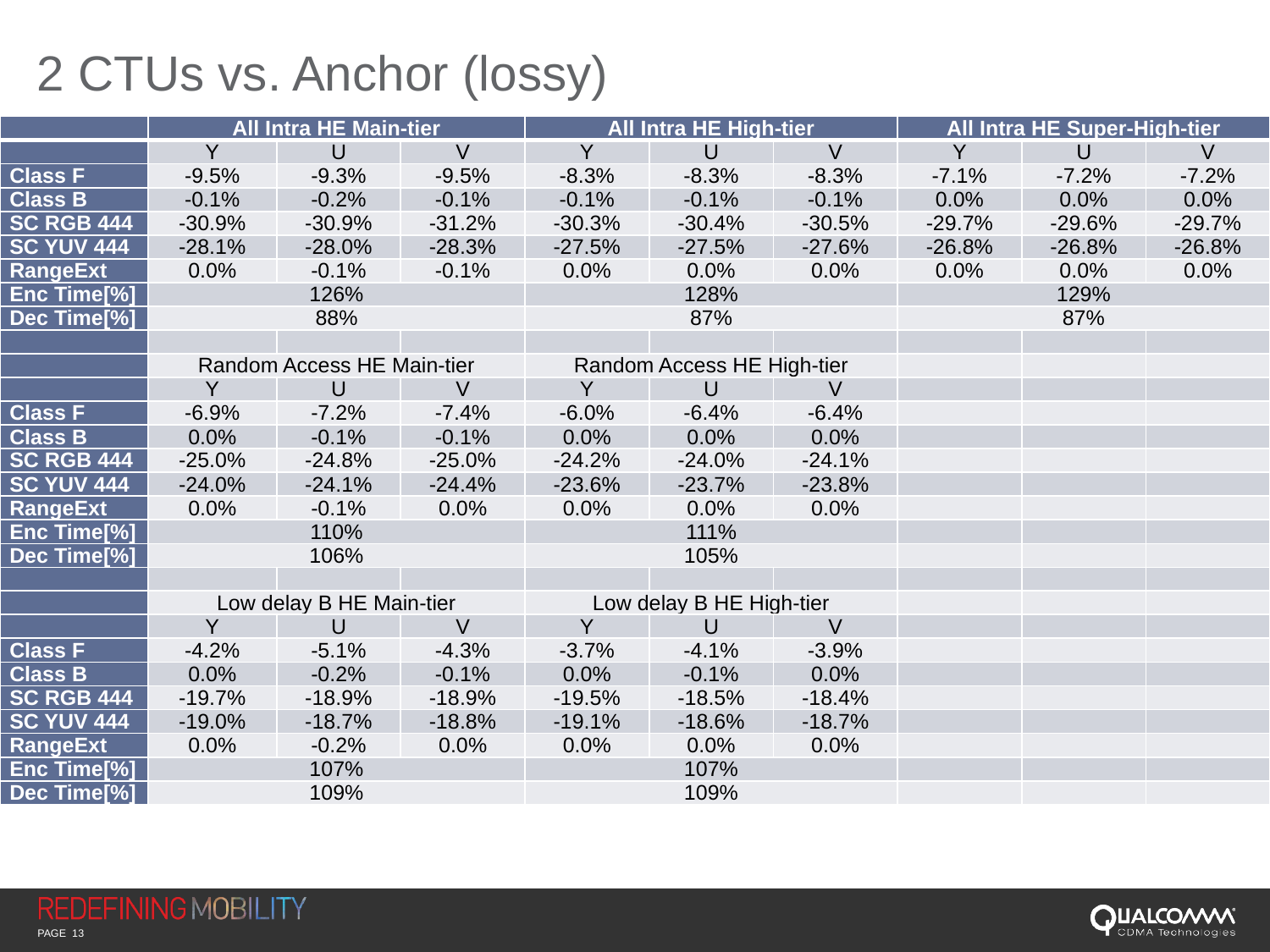

# 2 CTUs vs. Anchor (lossy)
|  | All Intra HE Main-tier |  |  | All Intra HE High-tier |  |  | All Intra HE Super-High-tier |  |  |
| --- | --- | --- | --- | --- | --- | --- | --- | --- | --- |
|  | Y | U | V | Y | U | V | Y | U | V |
| Class F | -9.5% | -9.3% | -9.5% | -8.3% | -8.3% | -8.3% | -7.1% | -7.2% | -7.2% |
| Class B | -0.1% | -0.2% | -0.1% | -0.1% | -0.1% | -0.1% | 0.0% | 0.0% | 0.0% |
| SC RGB 444 | -30.9% | -30.9% | -31.2% | -30.3% | -30.4% | -30.5% | -29.7% | -29.6% | -29.7% |
| SC YUV 444 | -28.1% | -28.0% | -28.3% | -27.5% | -27.5% | -27.6% | -26.8% | -26.8% | -26.8% |
| RangeExt | 0.0% | -0.1% | -0.1% | 0.0% | 0.0% | 0.0% | 0.0% | 0.0% | 0.0% |
| Enc Time[%] | 126% |  |  | 128% |  |  | 129% |  |  |
| Dec Time[%] | 88% |  |  | 87% |  |  | 87% |  |  |
|  |  |  |  |  |  |  |  |  |  |
|  | Random Access HE Main-tier |  |  | Random Access HE High-tier |  |  |  |  |  |
|  | Y | U | V | Y | U | V |  |  |  |
| Class F | -6.9% | -7.2% | -7.4% | -6.0% | -6.4% | -6.4% |  |  |  |
| Class B | 0.0% | -0.1% | -0.1% | 0.0% | 0.0% | 0.0% |  |  |  |
| SC RGB 444 | -25.0% | -24.8% | -25.0% | -24.2% | -24.0% | -24.1% |  |  |  |
| SC YUV 444 | -24.0% | -24.1% | -24.4% | -23.6% | -23.7% | -23.8% |  |  |  |
| RangeExt | 0.0% | -0.1% | 0.0% | 0.0% | 0.0% | 0.0% |  |  |  |
| Enc Time[%] | 110% |  |  | 111% |  |  |  |  |  |
| Dec Time[%] | 106% |  |  | 105% |  |  |  |  |  |
|  |  |  |  |  |  |  |  |  |  |
|  | Low delay B HE Main-tier |  |  | Low delay B HE High-tier |  |  |  |  |  |
|  | Y | U | V | Y | U | V |  |  |  |
| Class F | -4.2% | -5.1% | -4.3% | -3.7% | -4.1% | -3.9% |  |  |  |
| Class B | 0.0% | -0.2% | -0.1% | 0.0% | -0.1% | 0.0% |  |  |  |
| SC RGB 444 | -19.7% | -18.9% | -18.9% | -19.5% | -18.5% | -18.4% |  |  |  |
| SC YUV 444 | -19.0% | -18.7% | -18.8% | -19.1% | -18.6% | -18.7% |  |  |  |
| RangeExt | 0.0% | -0.2% | 0.0% | 0.0% | 0.0% | 0.0% |  |  |  |
| Enc Time[%] | 107% |  |  | 107% |  |  |  |  |  |
| Dec Time[%] | 109% |  |  | 109% |  |  |  |  |  |